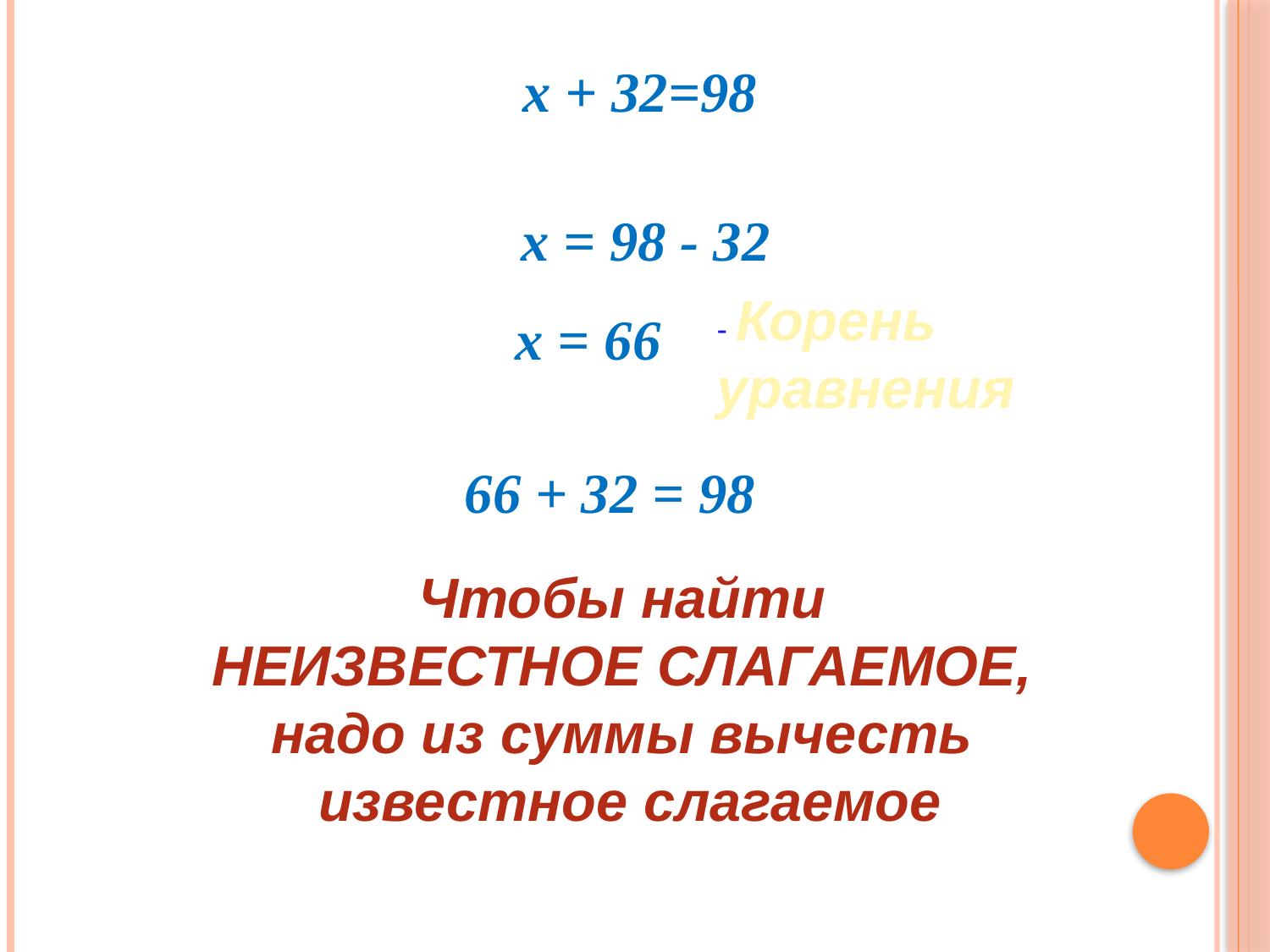

х + 32=98

     х = 98 - 32
- Корень уравнения
 х = 66

66 + 32 = 98

Чтобы найти
НЕИЗВЕСТНОЕ СЛАГАЕМОЕ,
надо из суммы вычесть
известное слагаемое